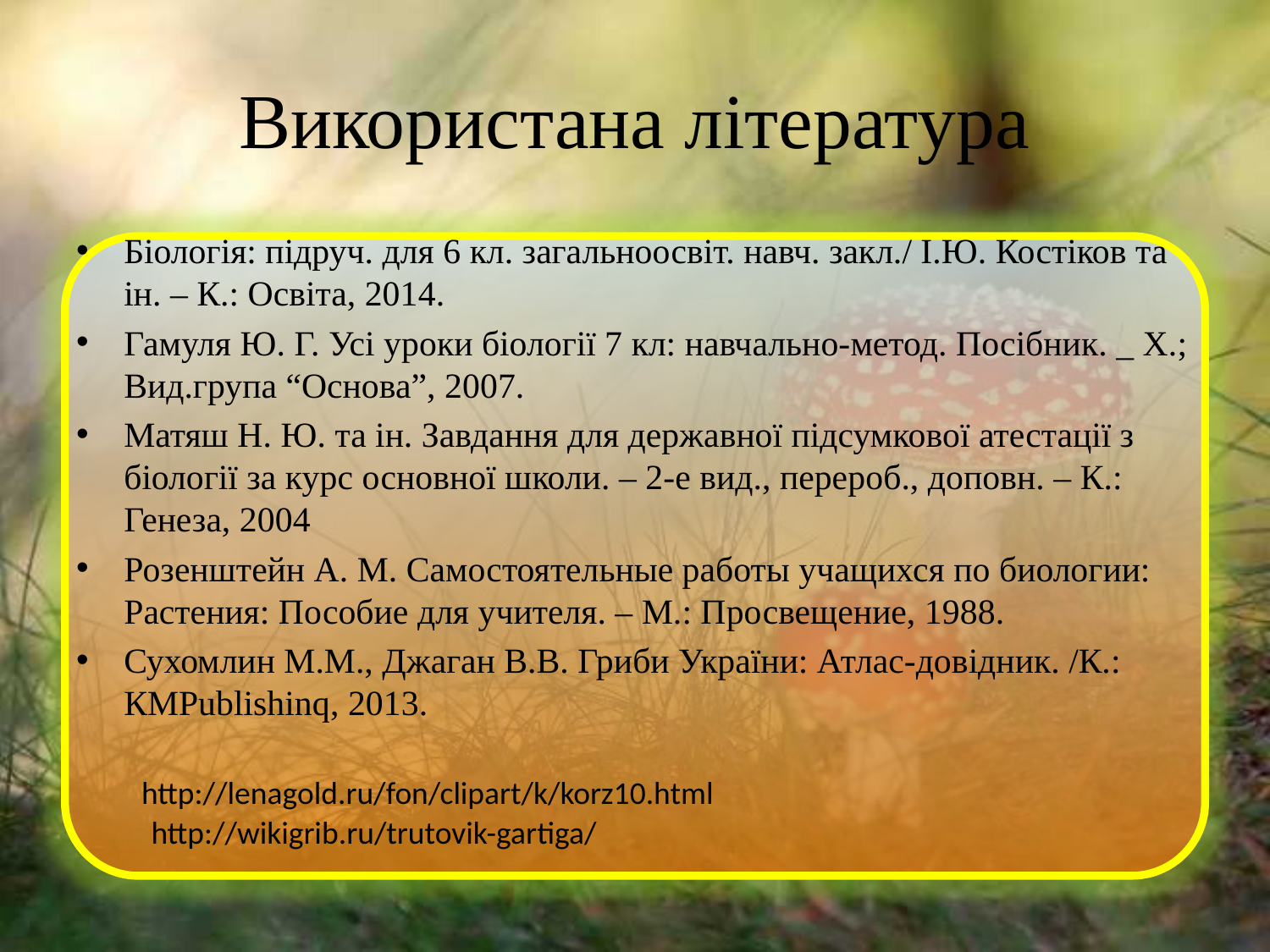

# Використана література
Біологія: підруч. для 6 кл. загальноосвіт. навч. закл./ І.Ю. Костіков та ін. – К.: Освіта, 2014.
Гамуля Ю. Г. Усі уроки біології 7 кл: навчально-метод. Посібник. _ Х.; Вид.група “Основа”, 2007.
Матяш Н. Ю. та ін. Завдання для державної підсумкової атестації з біології за курс основної школи. – 2-е вид., перероб., доповн. – К.: Генеза, 2004
Розенштейн А. М. Самостоятельные работы учащихся по биологии: Растения: Пособие для учителя. – М.: Просвещение, 1988.
Сухомлин М.М., Джаган В.В. Гриби України: Атлас-довідник. /К.: КМPublishinq, 2013.

http://lenagold.ru/fon/clipart/k/korz10.html
http://wikigrib.ru/trutovik-gartiga/